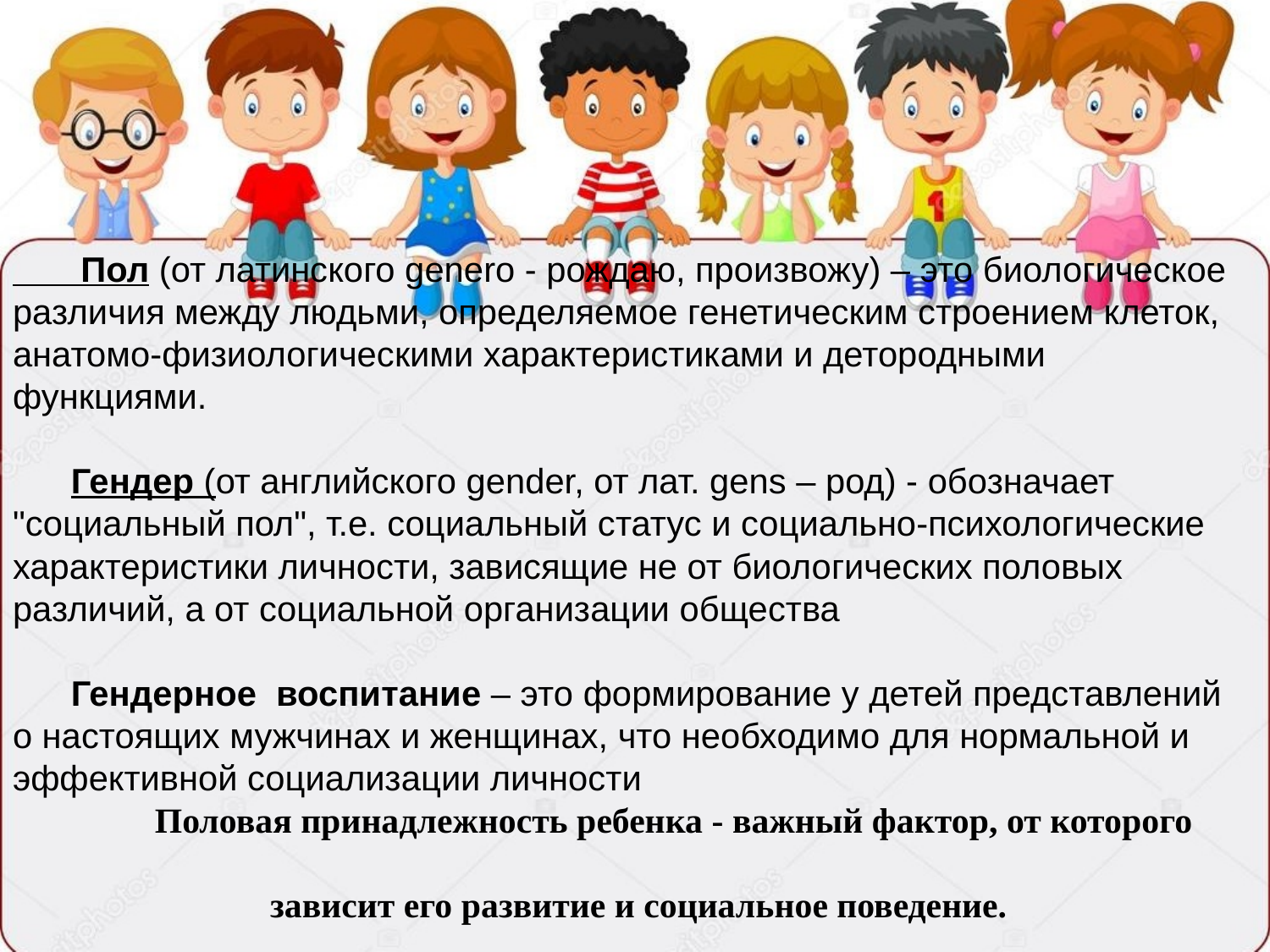

# Пол (от латинского genero - рождаю, произвожу) – это биологическое различия между людьми, определяемое генетическим строением клеток, анатомо-физиологическими характеристиками и детородными функциями. Гендер (от английского gender, от лат. gens – род) - обозначает "социальный пол", т.е. социальный статус и социально-психологические характеристики личности, зависящие не от биологических половых различий, а от социальной организации общества Гендерное  воспитание – это формирование у детей представлений о настоящих мужчинах и женщинах, что необходимо для нормальной и эффективной социализации личности Половая принадлежность ребенка - важный фактор, от которого зависит его развитие и социальное поведение.